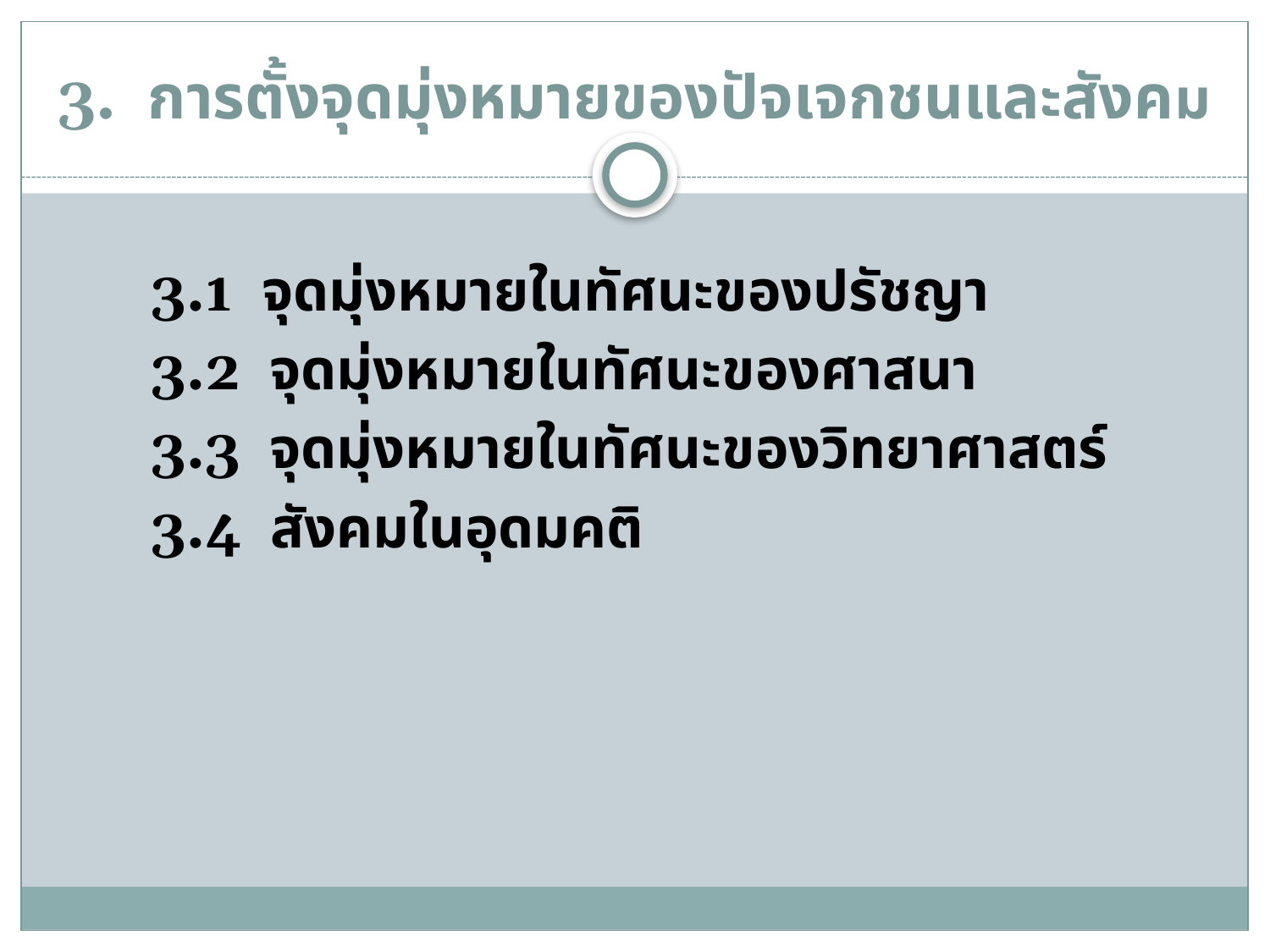

# 3.  การตั้งจุดมุ่งหมายของปัจเจกชนและสังคม
3.1  จุดมุ่งหมายในทัศนะของปรัชญา
3.2  จุดมุ่งหมายในทัศนะของศาสนา
3.3  จุดมุ่งหมายในทัศนะของวิทยาศาสตร์
3.4  สังคมในอุดมคติ